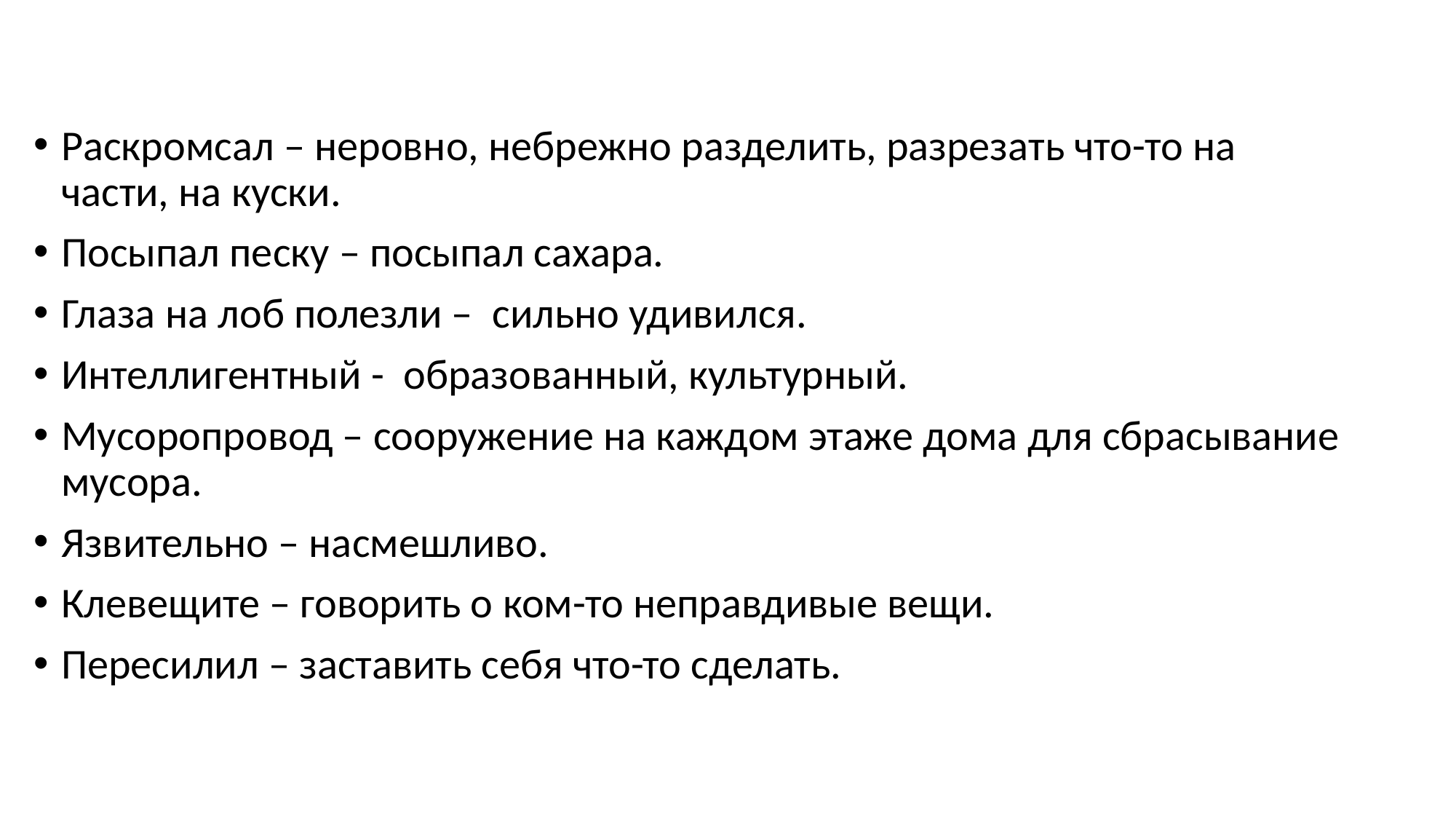

Раскромсал – неровно, небрежно разделить, разрезать что-то на части, на куски.
Посыпал песку – посыпал сахара.
Глаза на лоб полезли –  сильно удивился.
Интеллигентный -  образованный, культурный.
Мусоропровод – сооружение на каждом этаже дома для сбрасывание мусора.
Язвительно – насмешливо.
Клевещите – говорить о ком-то неправдивые вещи.
Пересилил – заставить себя что-то сделать.